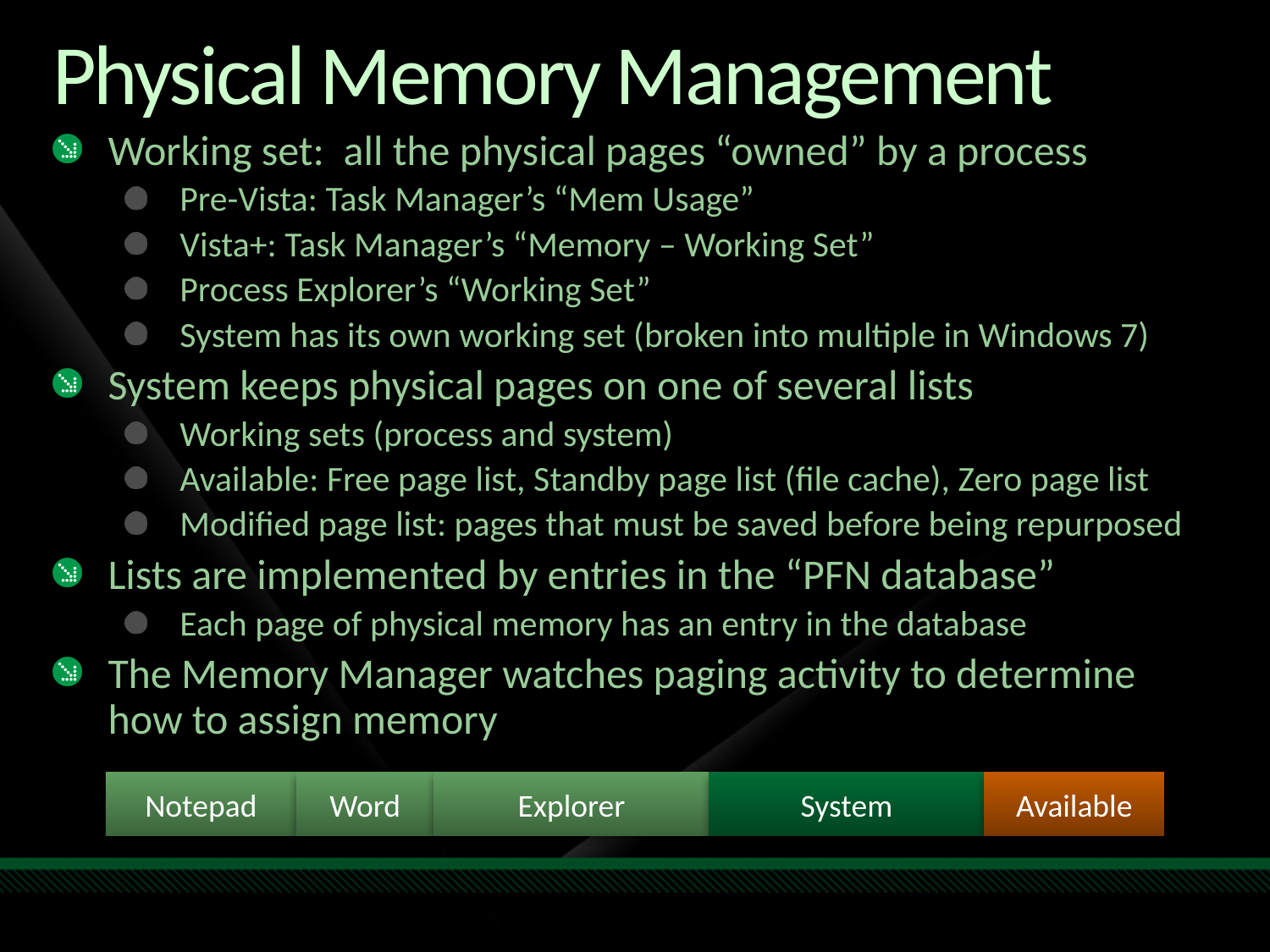

# Physical Memory Management
Working set:  all the physical pages “owned” by a process
Pre-Vista: Task Manager’s “Mem Usage”
Vista+: Task Manager’s “Memory – Working Set”
Process Explorer’s “Working Set”
System has its own working set (broken into multiple in Windows 7)
System keeps physical pages on one of several lists
Working sets (process and system)
Available: Free page list, Standby page list (file cache), Zero page list
Modified page list: pages that must be saved before being repurposed
Lists are implemented by entries in the “PFN database”
Each page of physical memory has an entry in the database
The Memory Manager watches paging activity to determine how to assign memory

Notepad
Word
Explorer
System
Available